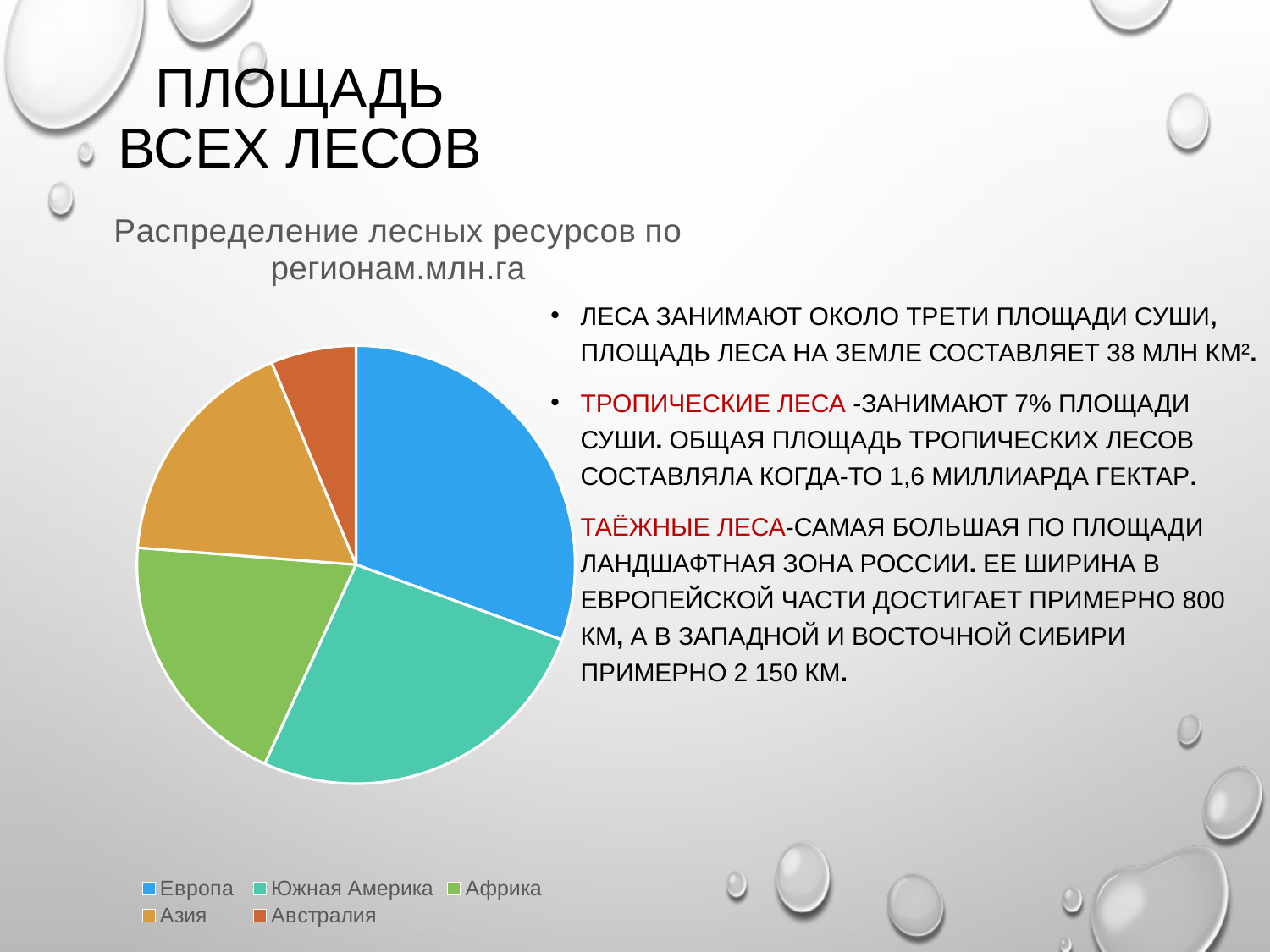

# Площадь всех лесов

### Chart:

| Category | Распределение лесных ресурсов по регионам.млн.га | Столбец1 |
|---|---|---|
| Европа  | 1001.0 | 0.3100000000000007 |
| Южная Америка | 860.0 | 0.26 |
| Африка | 635.0 | 0.19000000000000034 |
| Азия | 572.0 | 0.17 |
| Австралия | 206.0 | 0.06000000000000014 |
Леса занимают около трети площади суши, площадь леса на Земле составляет 38 млн км².
Тропические леса -занимают 7% площади суши. Общая площадь тропических лесов составляла когда-то 1,6 миллиарда гектар.
Таёжные леса-самая большая по площади ландшафтная зона России. Ее ширина в Европейской части достигает примерно 800 км, а в Западной и Восточной Сибири примерно 2 150 км.